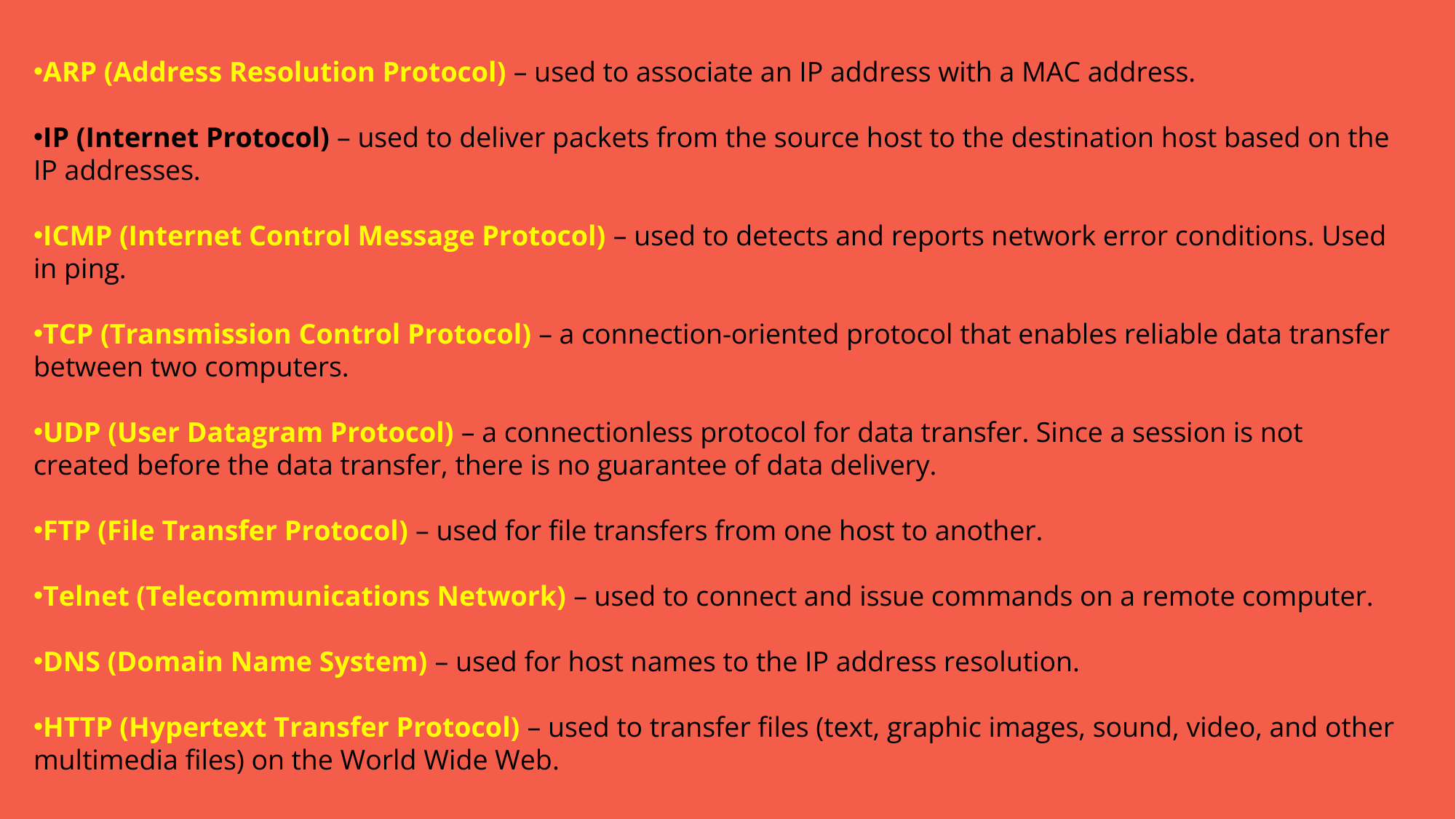

ARP (Address Resolution Protocol) – used to associate an IP address with a MAC address.

IP (Internet Protocol) – used to deliver packets from the source host to the destination host based on the IP addresses.

ICMP (Internet Control Message Protocol) – used to detects and reports network error conditions. Used in ping.

TCP (Transmission Control Protocol) – a connection-oriented protocol that enables reliable data transfer between two computers.

UDP (User Datagram Protocol) – a connectionless protocol for data transfer. Since a session is not created before the data transfer, there is no guarantee of data delivery.

FTP (File Transfer Protocol) – used for file transfers from one host to another.

Telnet (Telecommunications Network) – used to connect and issue commands on a remote computer.

DNS (Domain Name System) – used for host names to the IP address resolution.

HTTP (Hypertext Transfer Protocol) – used to transfer files (text, graphic images, sound, video, and other multimedia files) on the World Wide Web.